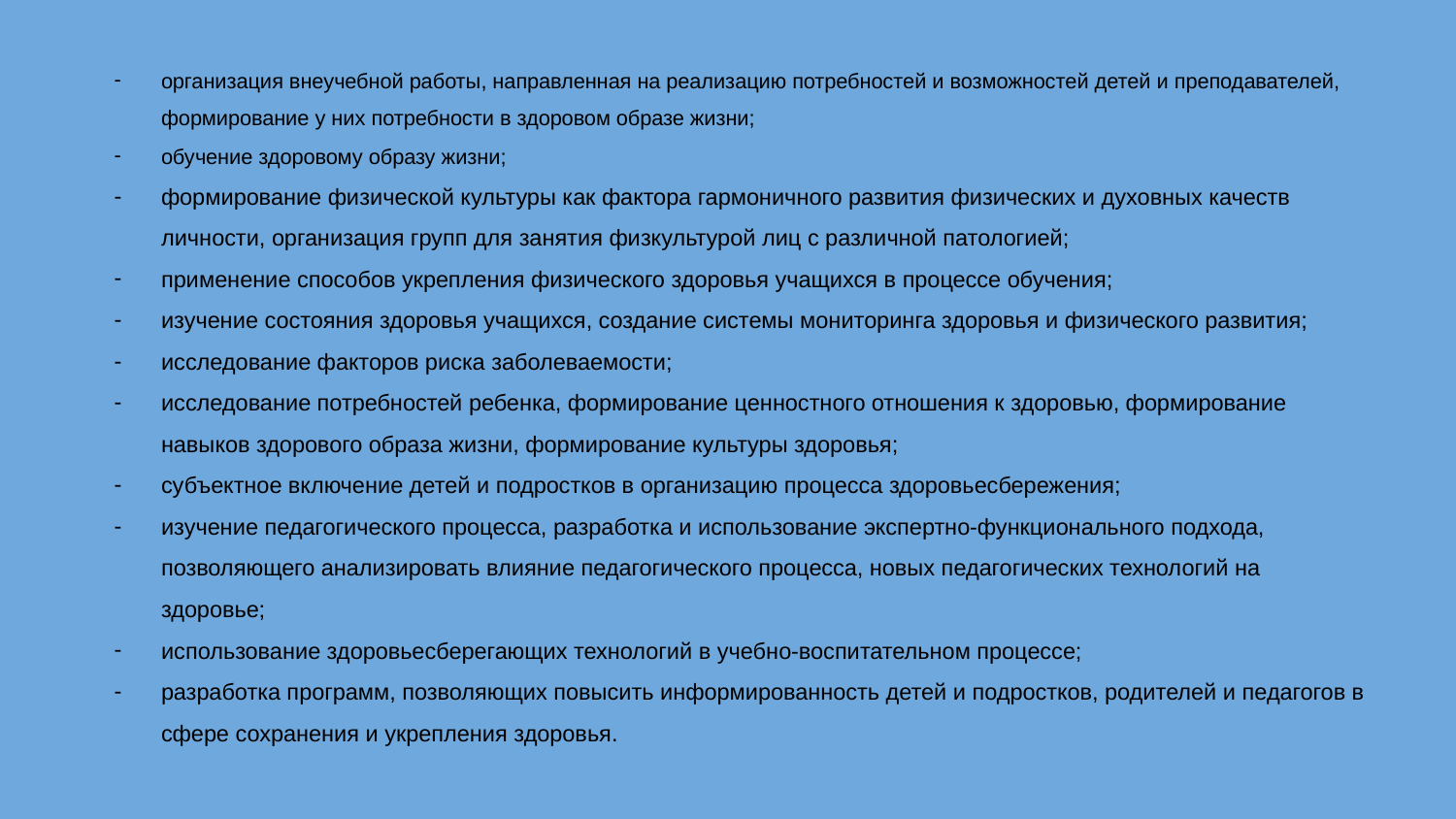

# организация внеучебной работы, направленная на реализацию потребностей и возможностей детей и преподавателей, формирование у них потребности в здоровом образе жизни;
обучение здоровому образу жизни;
формирование физической культуры как фактора гармоничного развития физических и духовных качеств личности, организация групп для занятия физкультурой лиц с различной патологией;
применение способов укрепления физического здоровья учащихся в процессе обучения;
изучение состояния здоровья учащихся, создание системы мониторинга здоровья и физического развития;
исследование факторов риска заболеваемости;
исследование потребностей ребенка, формирование ценностного отношения к здоровью, формирование навыков здорового образа жизни, формирование культуры здоровья;
субъектное включение детей и подростков в организацию процесса здоровьесбережения;
изучение педагогического процесса, разработка и использование экспертно-функционального подхода, позволяющего анализировать влияние педагогического процесса, новых педагогических технологий на здоровье;
использование здоровьесберегающих технологий в учебно-воспитательном процессе;
разработка программ, позволяющих повысить информированность детей и подростков, родителей и педагогов в сфере сохранения и укрепления здоровья.